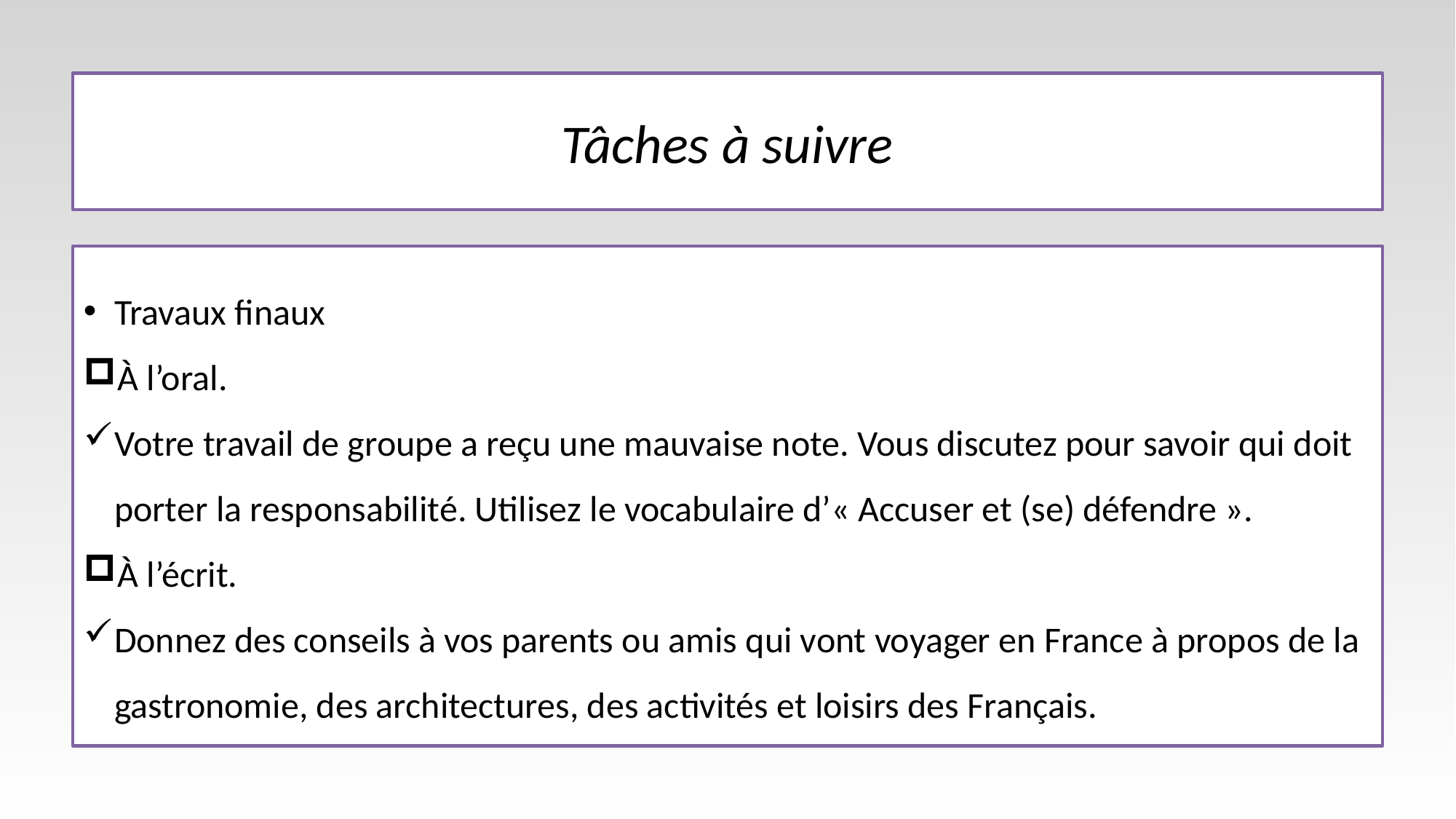

# Tâches à suivre
Travaux finaux
À l’oral.
Votre travail de groupe a reçu une mauvaise note. Vous discutez pour savoir qui doit porter la responsabilité. Utilisez le vocabulaire d’« Accuser et (se) défendre ».
À l’écrit.
Donnez des conseils à vos parents ou amis qui vont voyager en France à propos de la gastronomie, des architectures, des activités et loisirs des Français.